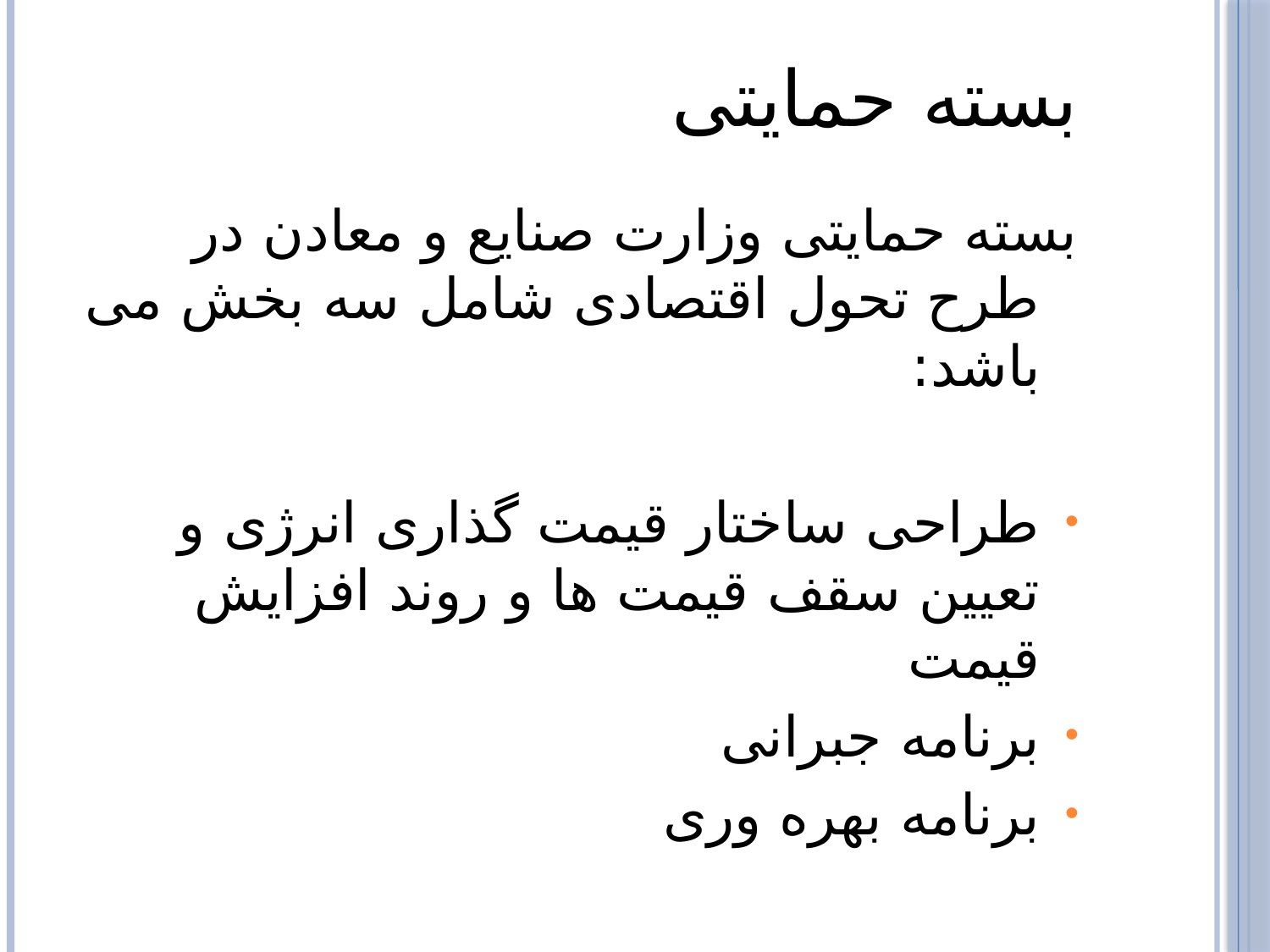

# بسته حمایتی
بسته حمایتی وزارت صنایع و معادن در طرح تحول اقتصادی شامل سه بخش می باشد:

طراحی ساختار قیمت گذاری انرژی و تعیین سقف قیمت ها و روند افزایش قیمت
برنامه جبرانی
برنامه بهره وری